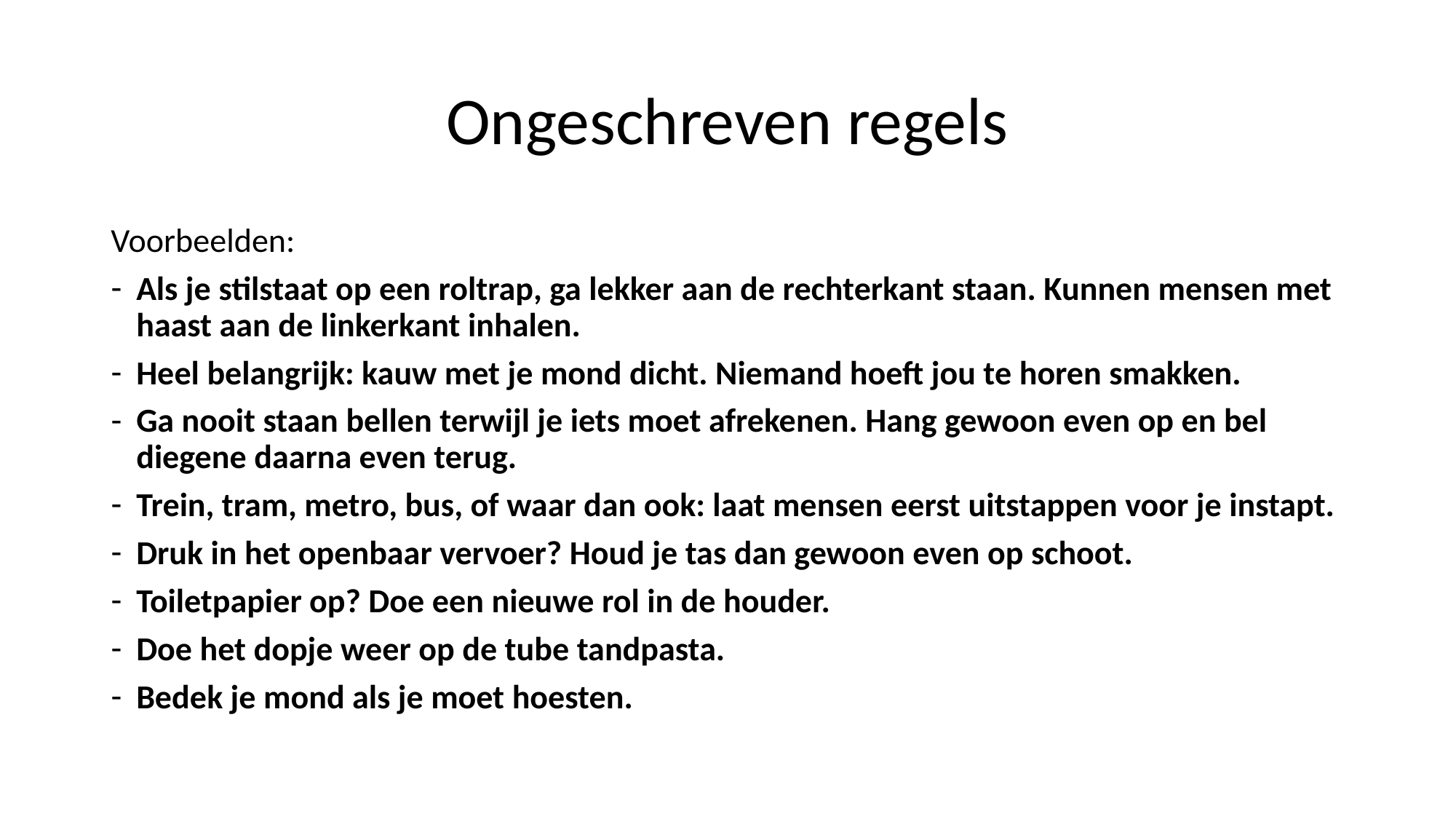

# Ongeschreven regels
Voorbeelden:
Als je stilstaat op een roltrap, ga lekker aan de rechterkant staan. Kunnen mensen met haast aan de linkerkant inhalen.
Heel belangrijk: kauw met je mond dicht. Niemand hoeft jou te horen smakken.
Ga nooit staan bellen terwijl je iets moet afrekenen. Hang gewoon even op en bel diegene daarna even terug.
Trein, tram, metro, bus, of waar dan ook: laat mensen eerst uitstappen voor je instapt.
Druk in het openbaar vervoer? Houd je tas dan gewoon even op schoot.
Toiletpapier op? Doe een nieuwe rol in de houder.
Doe het dopje weer op de tube tandpasta.
Bedek je mond als je moet hoesten.